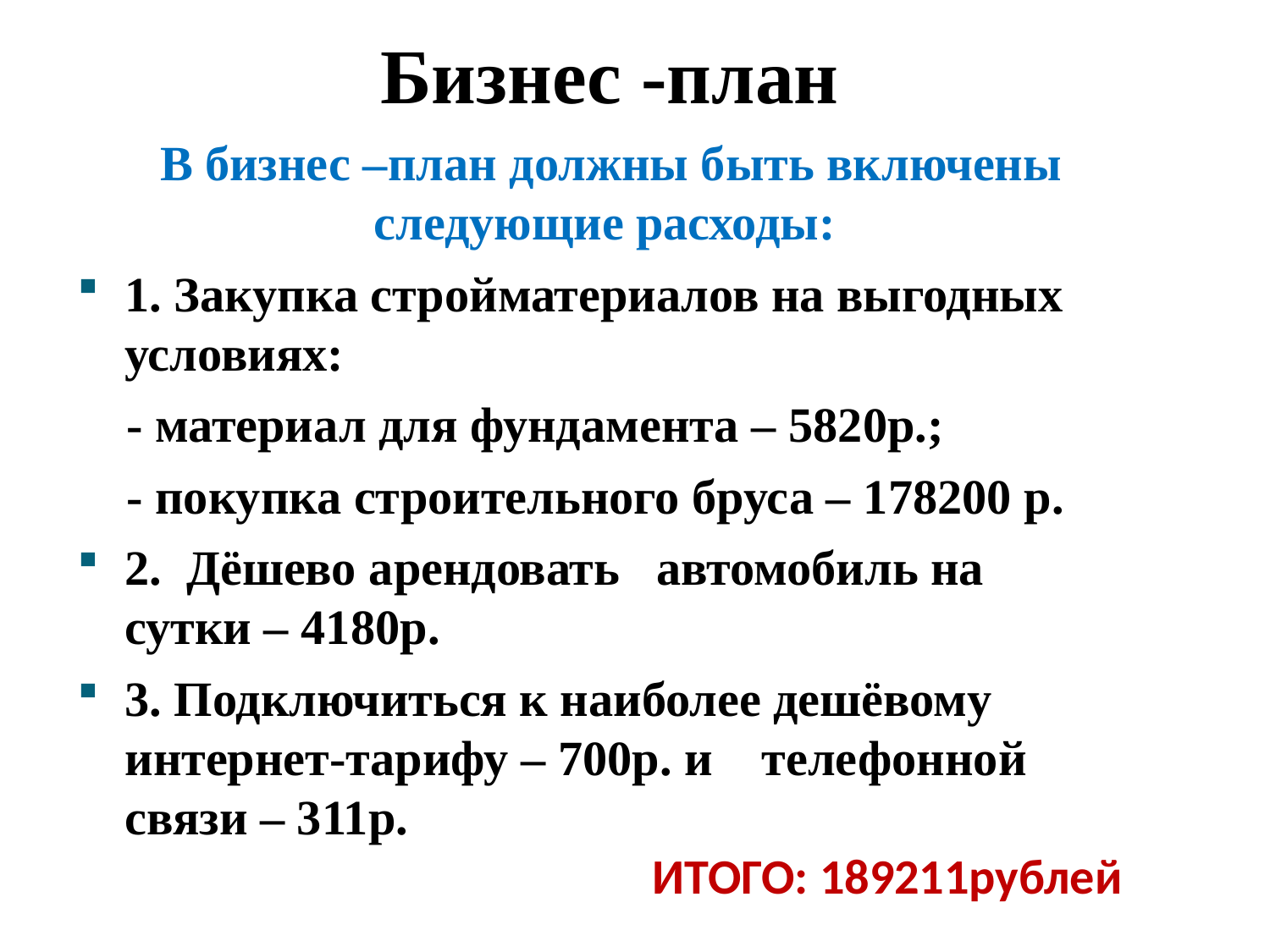

#
  Бизнес -план
 В бизнес –план должны быть включены следующие расходы:
1. Закупка стройматериалов на выгодных условиях:
    - материал для фундамента – 5820р.;
    - покупка строительного бруса – 178200 р.
2.  Дёшево арендовать   автомобиль на сутки – 4180р.
3. Подключиться к наиболее дешёвому  интернет-тарифу – 700р. и    телефонной связи – 311р.
ИТОГО: 189211рублей